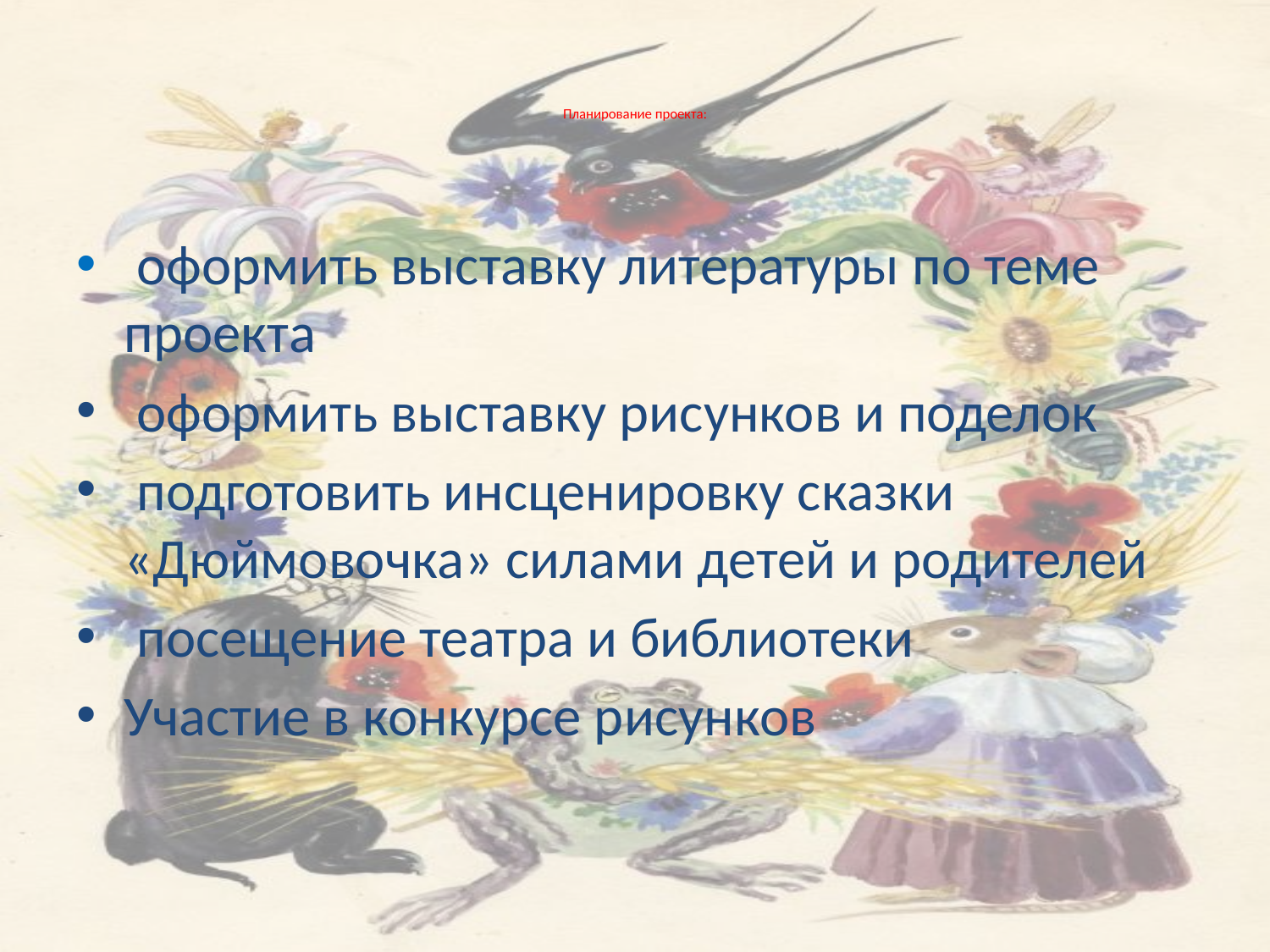

# Планирование проекта:
 оформить выставку литературы по теме проекта
 оформить выставку рисунков и поделок
 подготовить инсценировку сказки «Дюймовочка» силами детей и родителей
 посещение театра и библиотеки
Участие в конкурсе рисунков